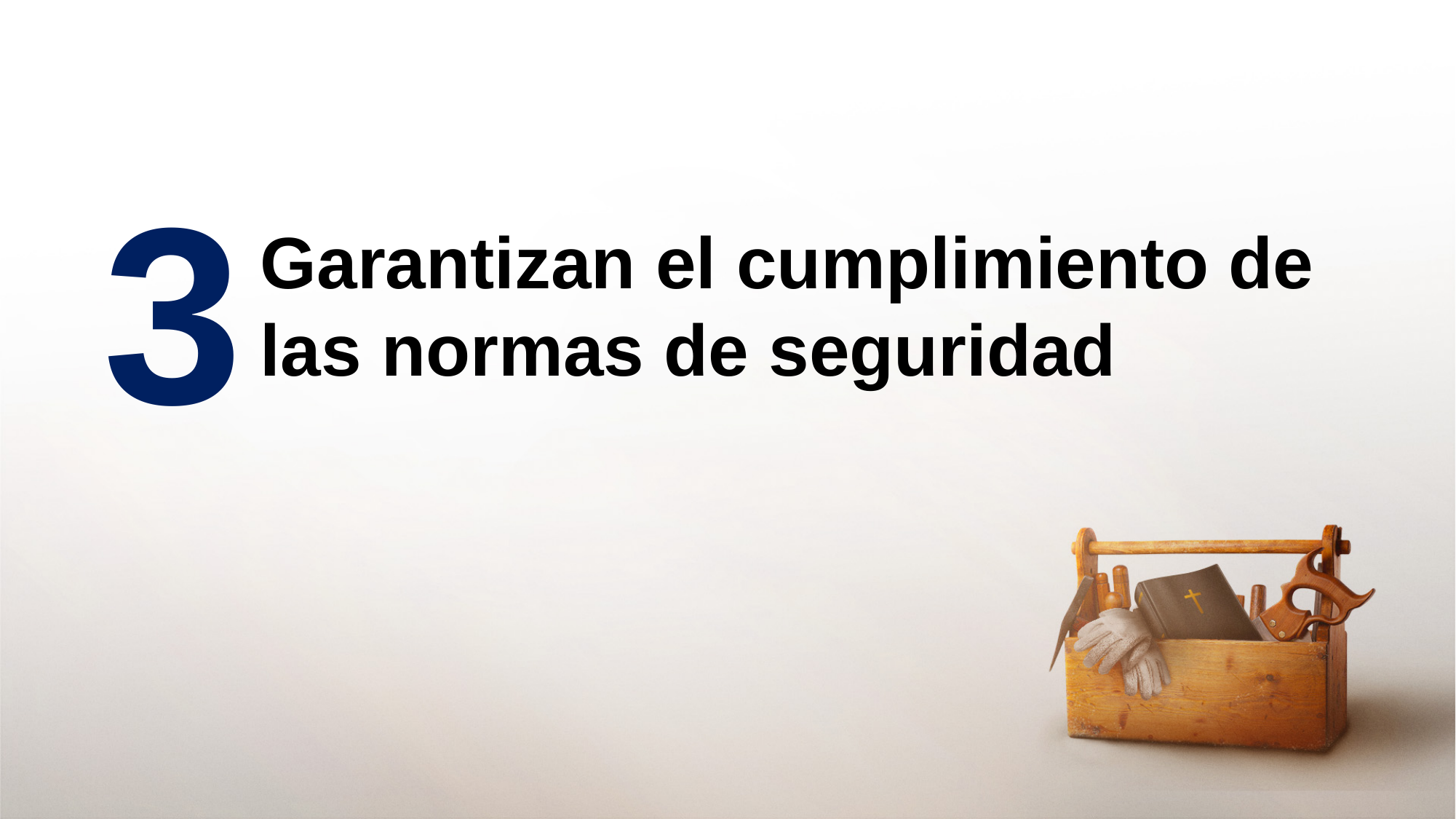

3
Garantizan el cumplimiento de las normas de seguridad